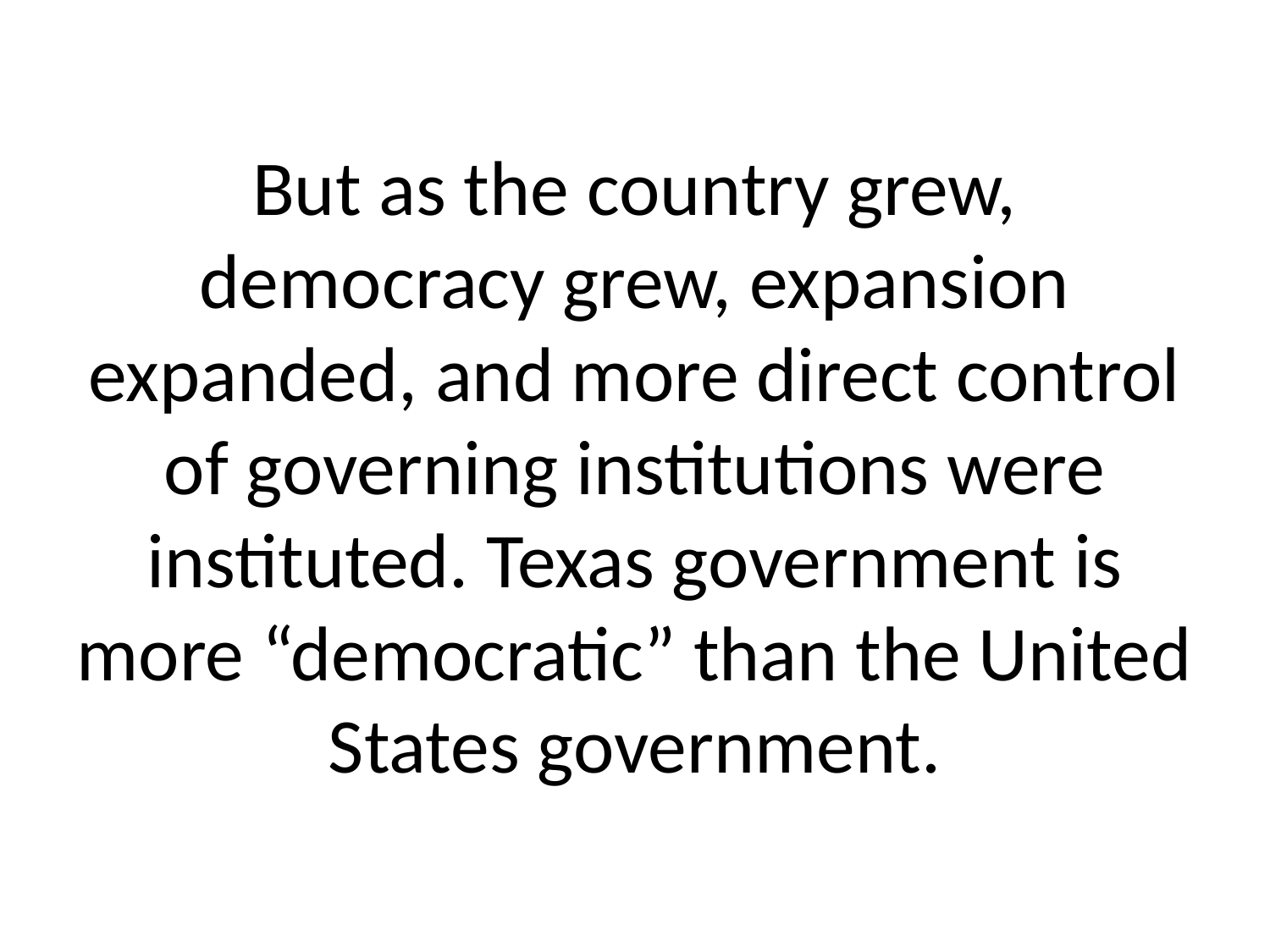

# But as the country grew, democracy grew, expansion expanded, and more direct control of governing institutions were instituted. Texas government is more “democratic” than the United States government.